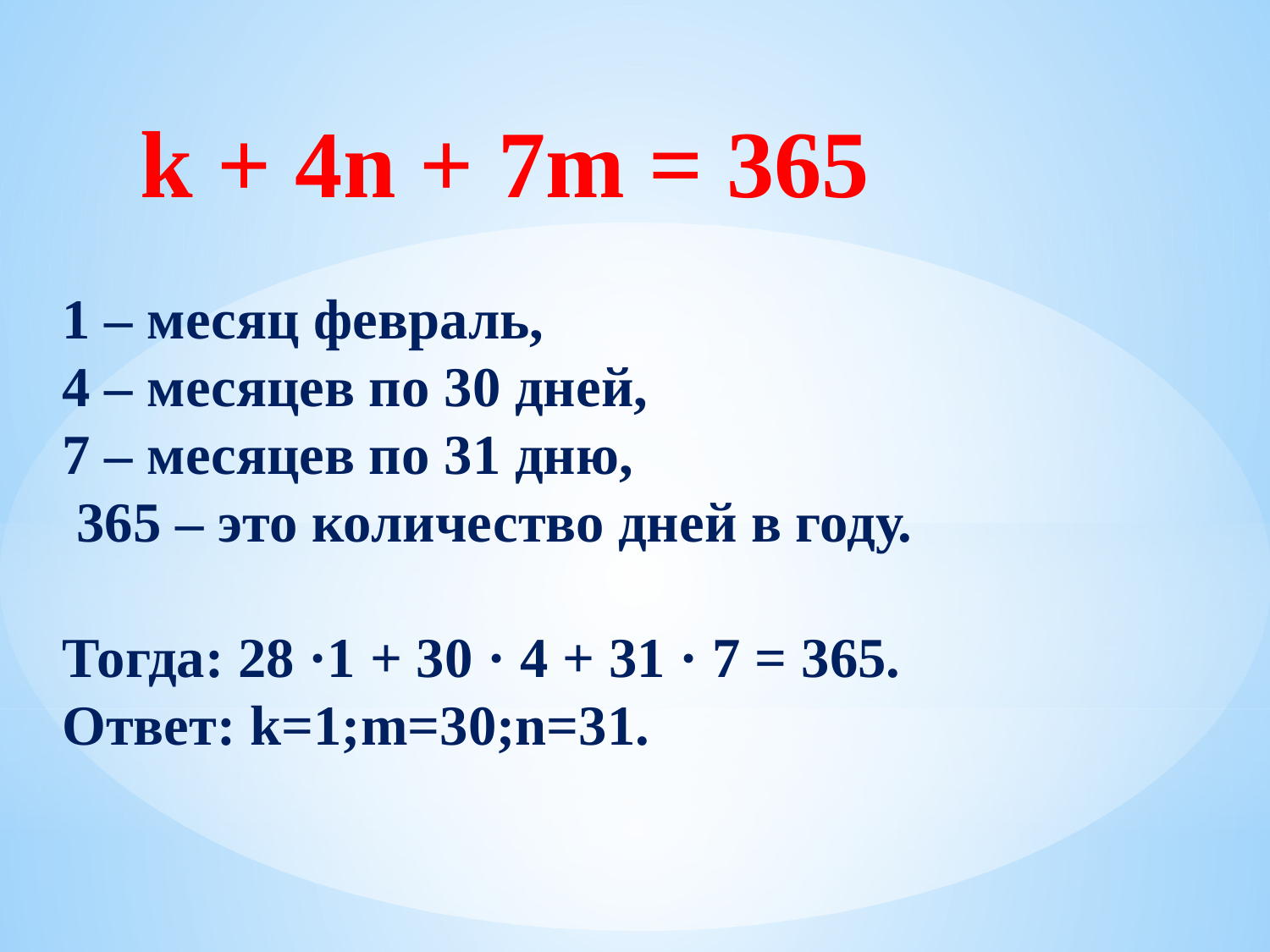

k + 4n + 7m = 365
1 – месяц февраль,
4 – месяцев по 30 дней,
7 – месяцев по 31 дню,
 365 – это количество дней в году.

Тогда: 28 ·1 + 30 · 4 + 31 · 7 = 365.
Ответ: k=1;m=30;n=31.